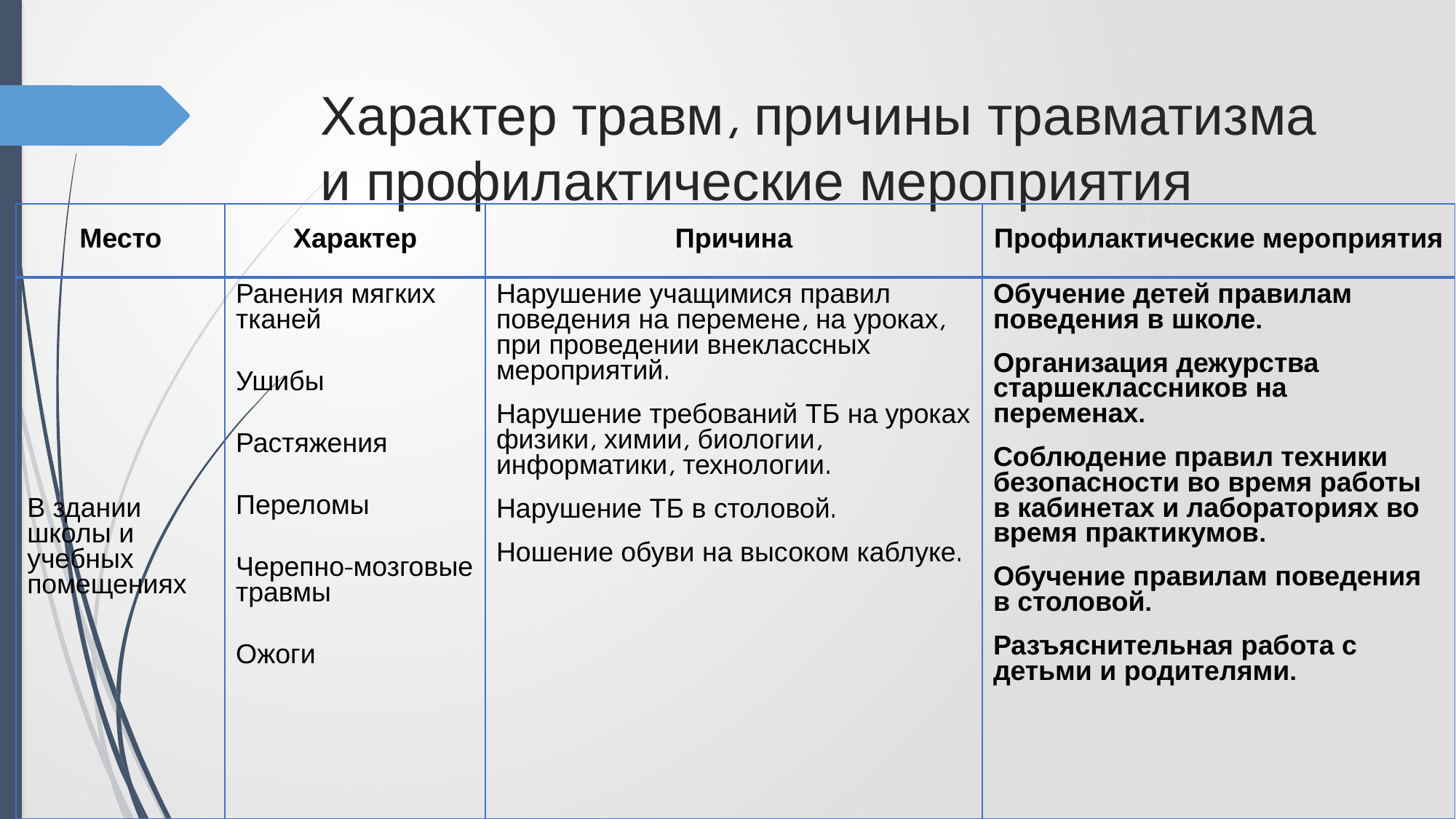

# Характер травм, причины травматизма и профилактические мероприятия
| Место | Характер | Причина | Профилактические мероприятия |
| --- | --- | --- | --- |
| В здании школы и учебных помещениях | Ранения мягких тканей Ушибы Растяжения Переломы Черепно-мозговые травмы Ожоги | Нарушение учащимися правил поведения на перемене, на уроках, при проведении внеклассных мероприятий. Нарушение требований ТБ на уроках физики, химии, биологии, информатики, технологии. Нарушение ТБ в столовой. Ношение обуви на высоком каблуке. | Обучение детей правилам поведения в школе. Организация дежурства старшеклассников на переменах. Соблюдение правил техники безопасности во время работы в кабинетах и лабораториях во время практикумов. Обучение правилам поведения в столовой. Разъяснительная работа с детьми и родителями. |